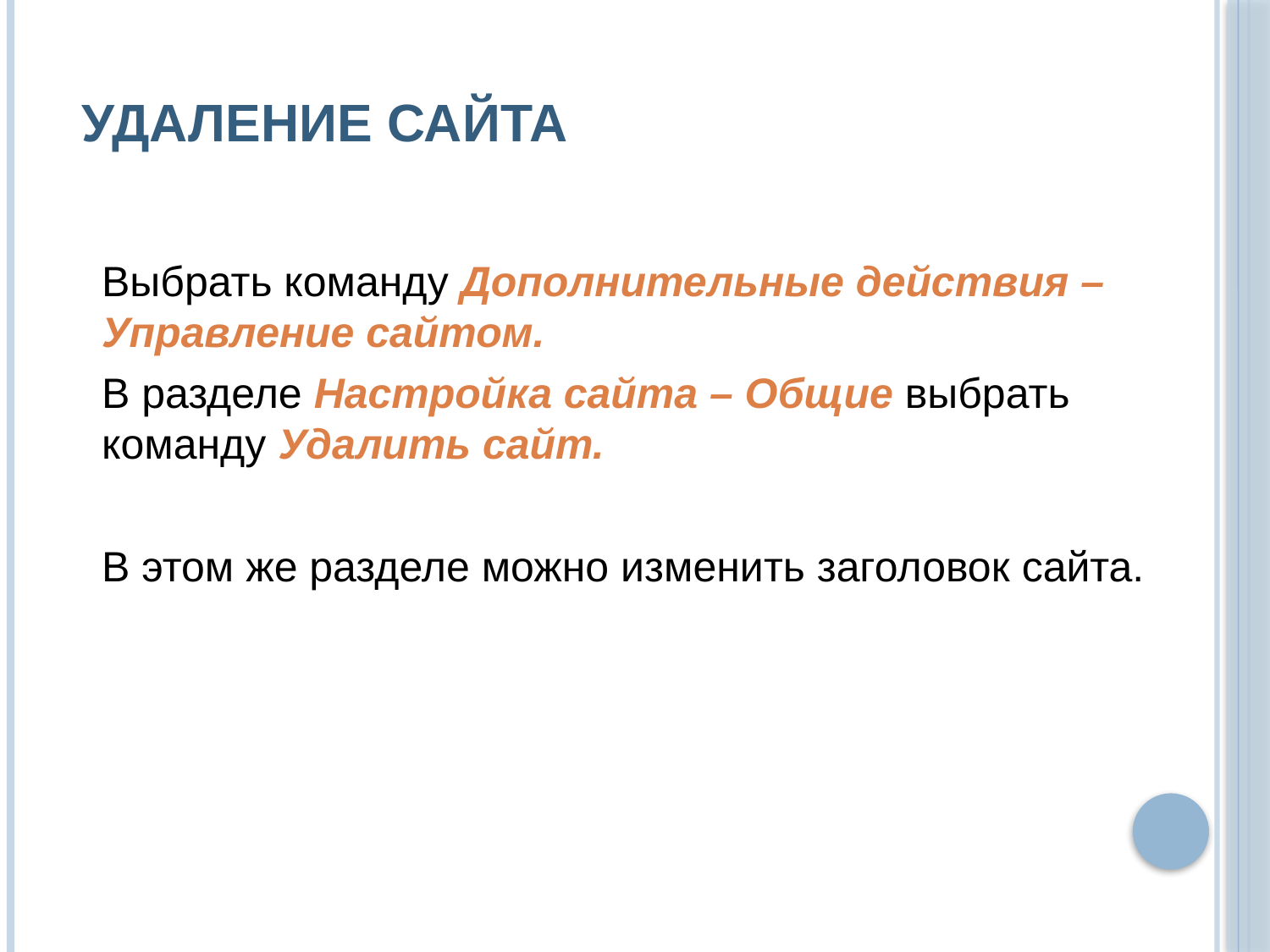

# Удаление сайта
Выбрать команду Дополнительные действия – Управление сайтом.
В разделе Настройка сайта – Общие выбрать команду Удалить сайт.

В этом же разделе можно изменить заголовок сайта.